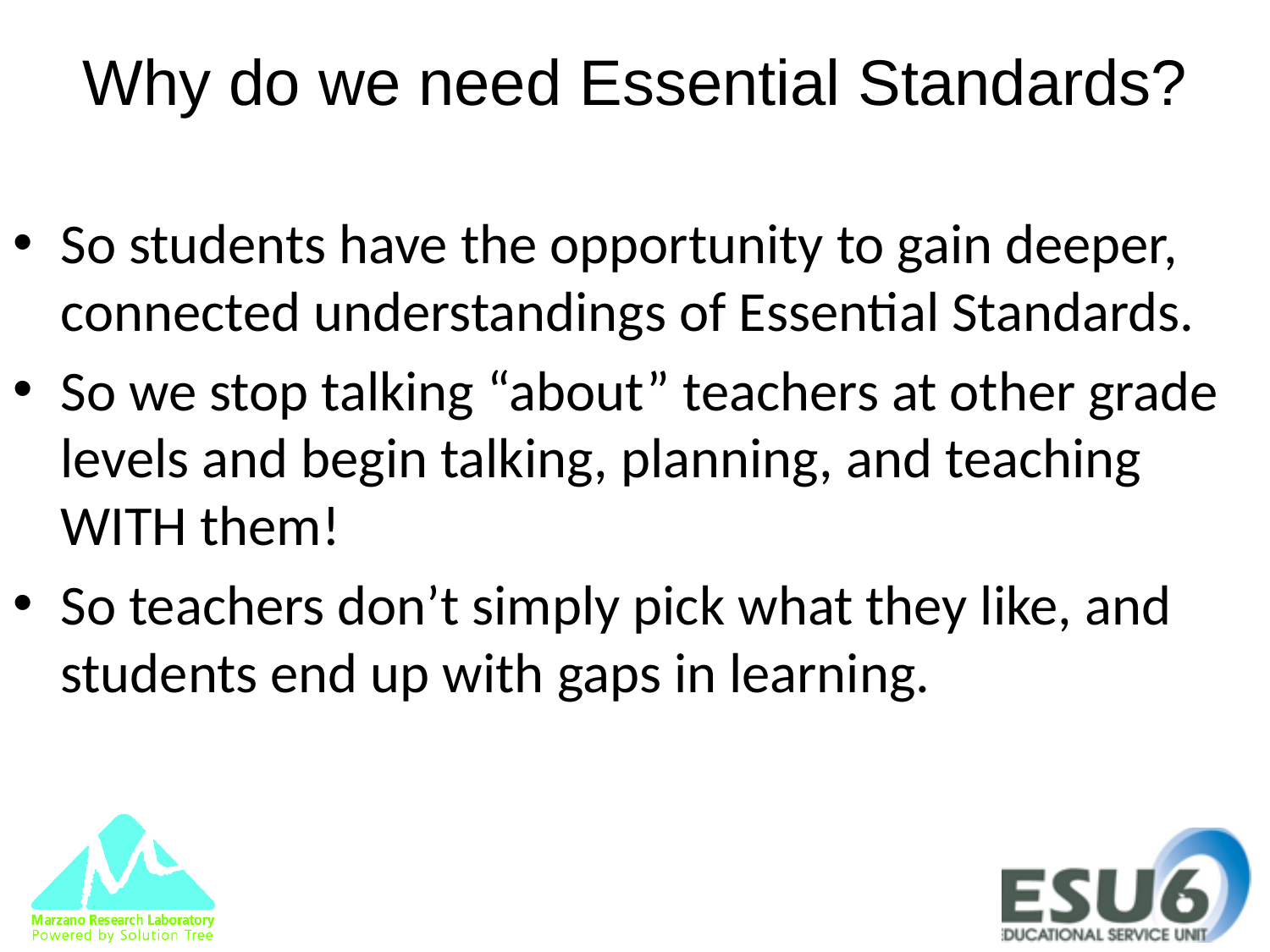

# Why do we need Essential Standards?
So students have the opportunity to gain deeper, connected understandings of Essential Standards.
So we stop talking “about” teachers at other grade levels and begin talking, planning, and teaching WITH them!
So teachers don’t simply pick what they like, and students end up with gaps in learning.